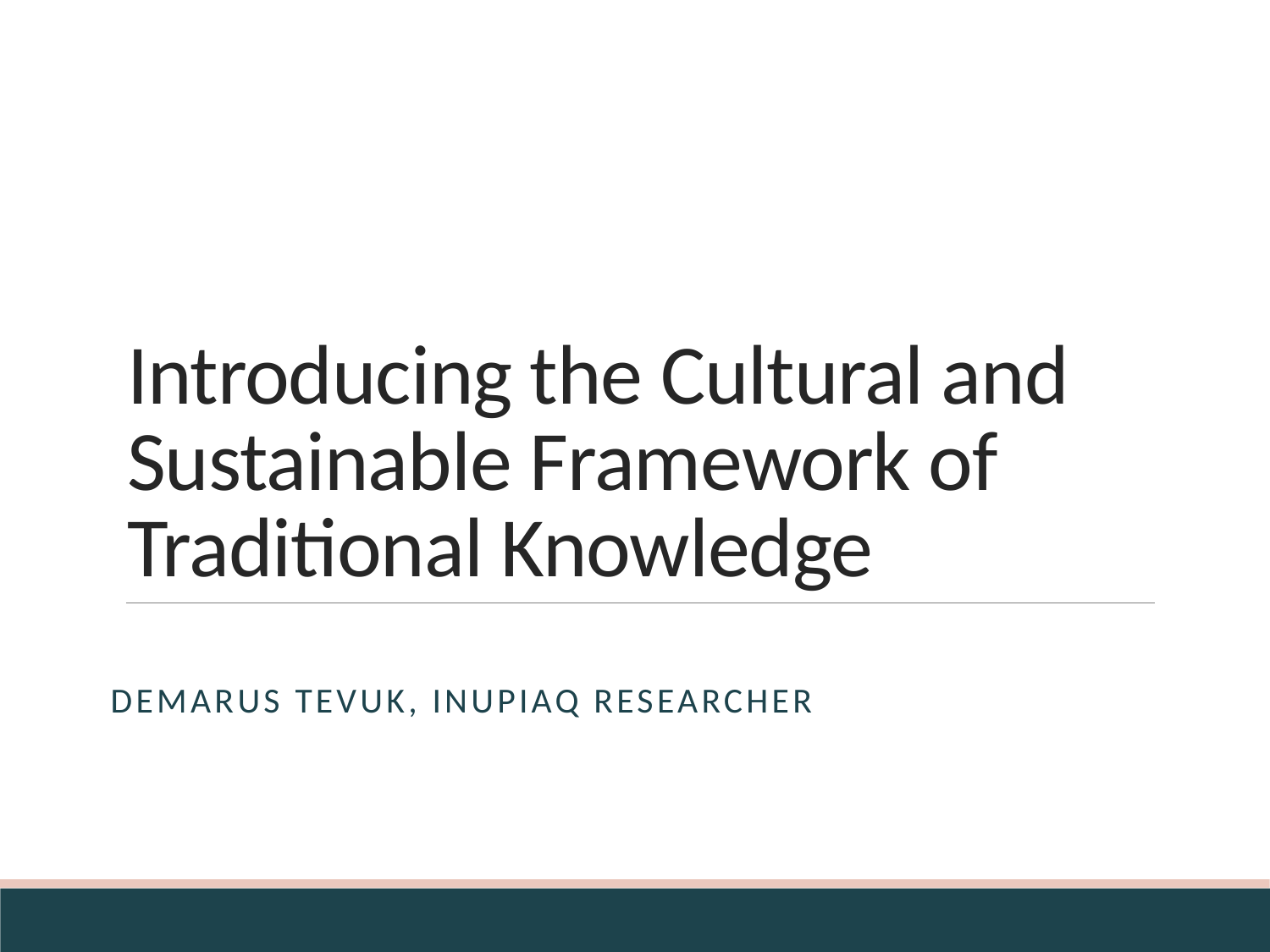

# Introducing the Cultural and Sustainable Framework of Traditional Knowledge
Demarus Tevuk, Inupiaq researcher